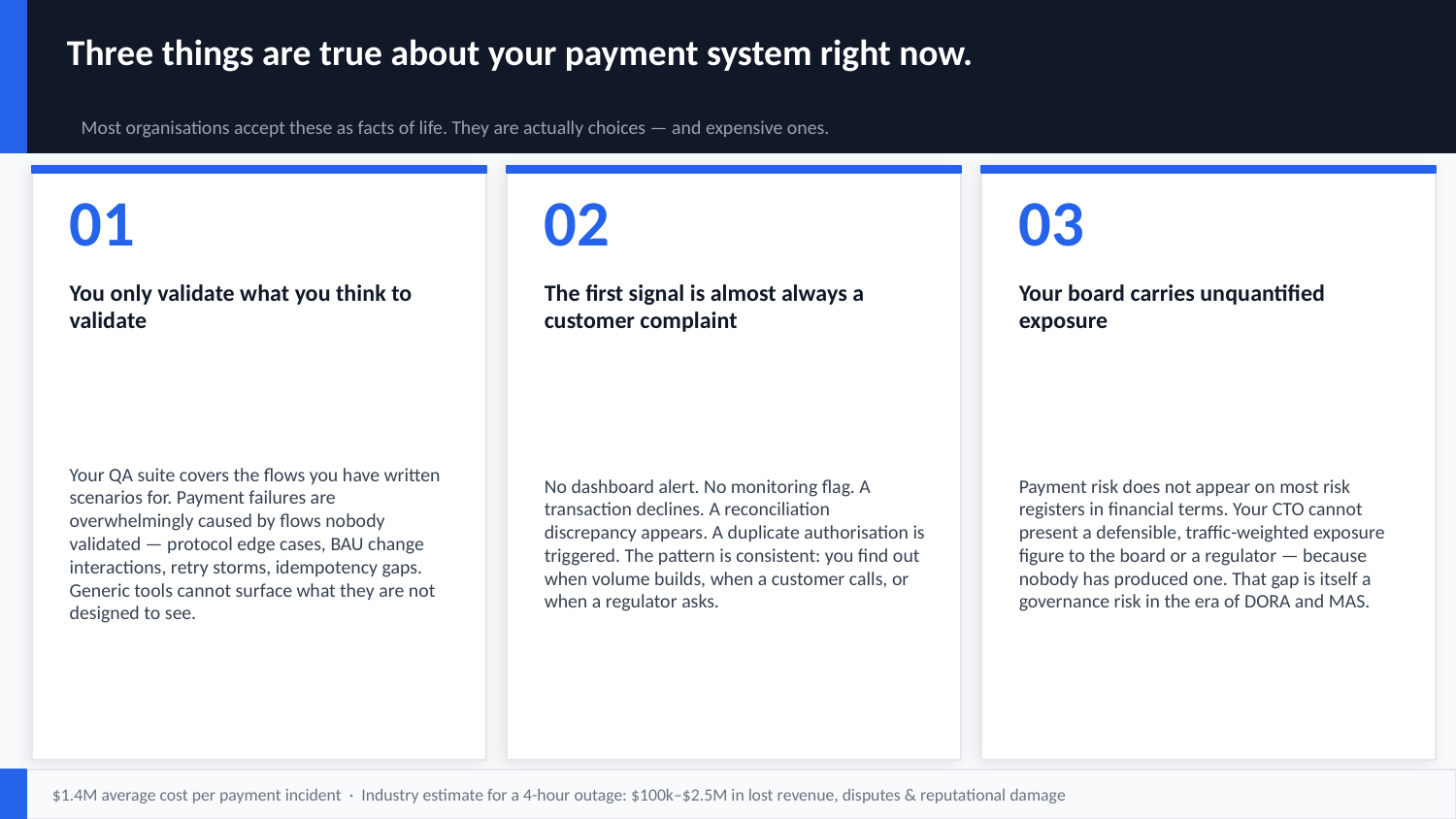

Three things are true about your payment system right now.
Most organisations accept these as facts of life. They are actually choices — and expensive ones.

01
02
03
You only validate what you think to validate
The first signal is almost always a customer complaint
Your board carries unquantified exposure
Your QA suite covers the flows you have written scenarios for. Payment failures are overwhelmingly caused by flows nobody validated — protocol edge cases, BAU change interactions, retry storms, idempotency gaps. Generic tools cannot surface what they are not designed to see.
No dashboard alert. No monitoring flag. A transaction declines. A reconciliation discrepancy appears. A duplicate authorisation is triggered. The pattern is consistent: you find out when volume builds, when a customer calls, or when a regulator asks.
Payment risk does not appear on most risk registers in financial terms. Your CTO cannot present a defensible, traffic-weighted exposure figure to the board or a regulator — because nobody has produced one. That gap is itself a governance risk in the era of DORA and MAS.

$1.4M average cost per payment incident  ·  Industry estimate for a 4-hour outage: $100k–$2.5M in lost revenue, disputes & reputational damage